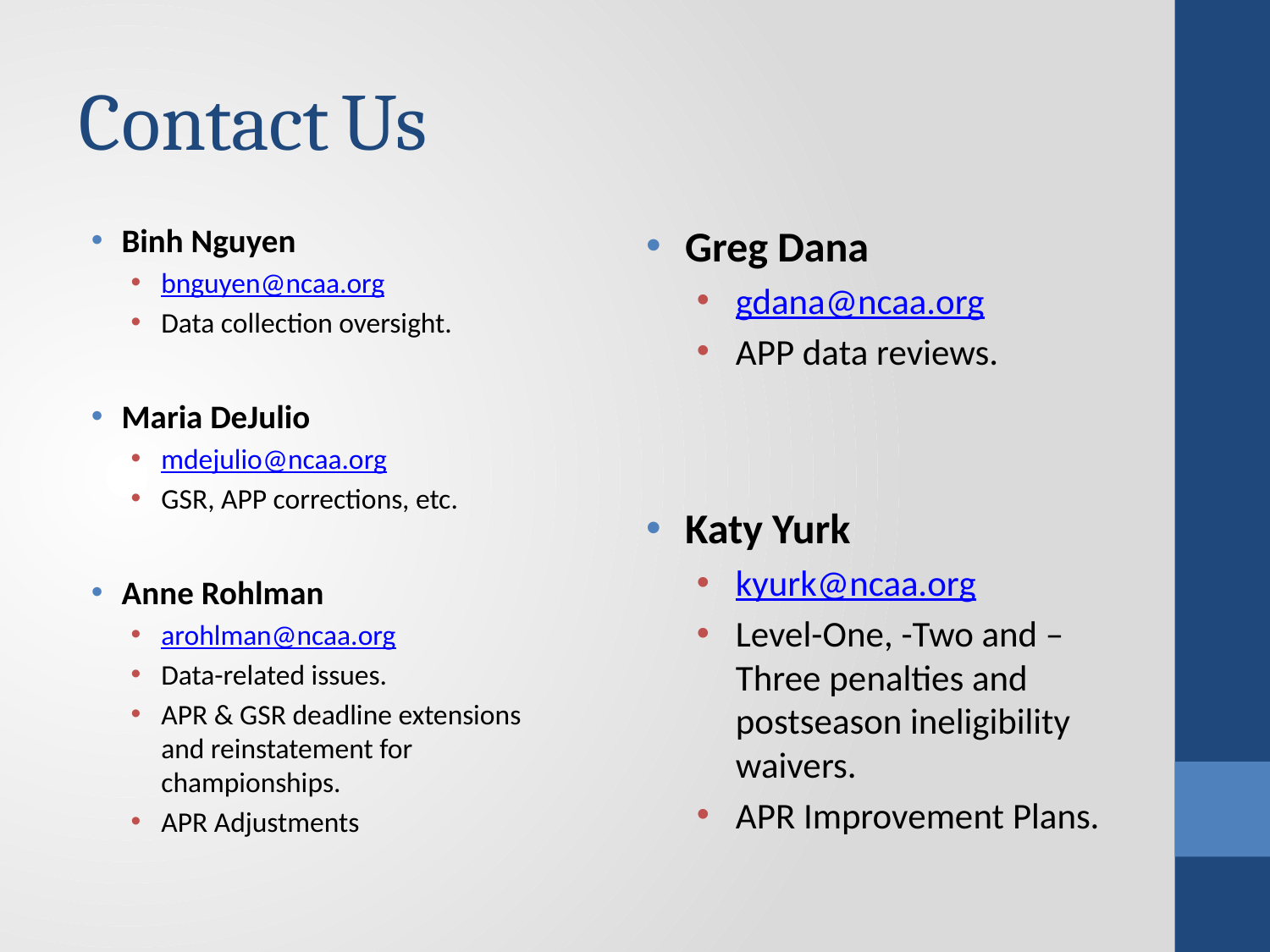

# Contact Us
Binh Nguyen
bnguyen@ncaa.org
Data collection oversight.

Maria DeJulio
mdejulio@ncaa.org
GSR, APP corrections, etc.

Anne Rohlman
arohlman@ncaa.org
Data-related issues.
APR & GSR deadline extensions and reinstatement for championships.
APR Adjustments
Greg Dana
gdana@ncaa.org
APP data reviews.

Katy Yurk
kyurk@ncaa.org
Level-One, -Two and –Three penalties and postseason ineligibility waivers.
APR Improvement Plans.